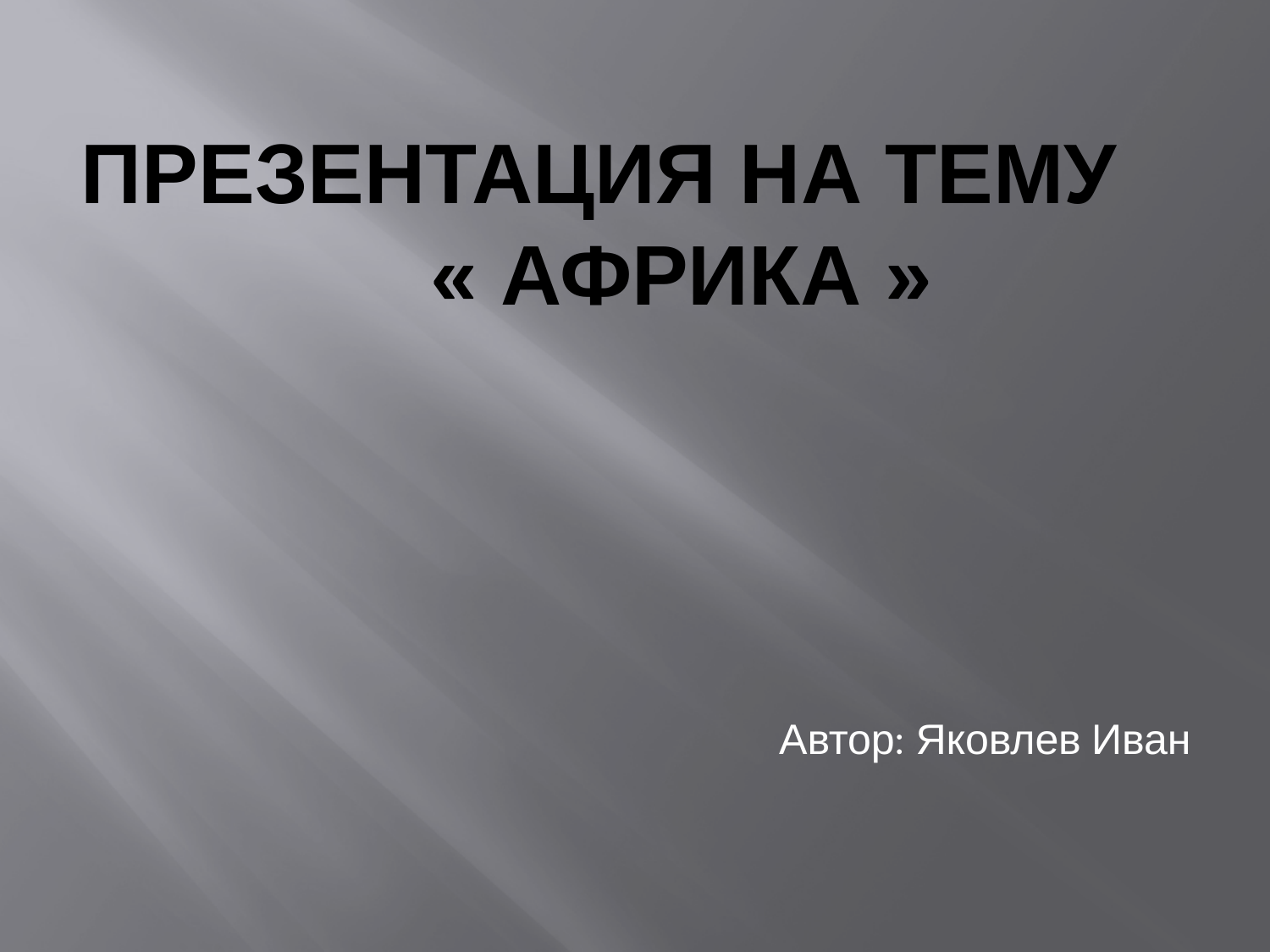

# Презентация на тему « Африка »
Автор: Яковлев Иван